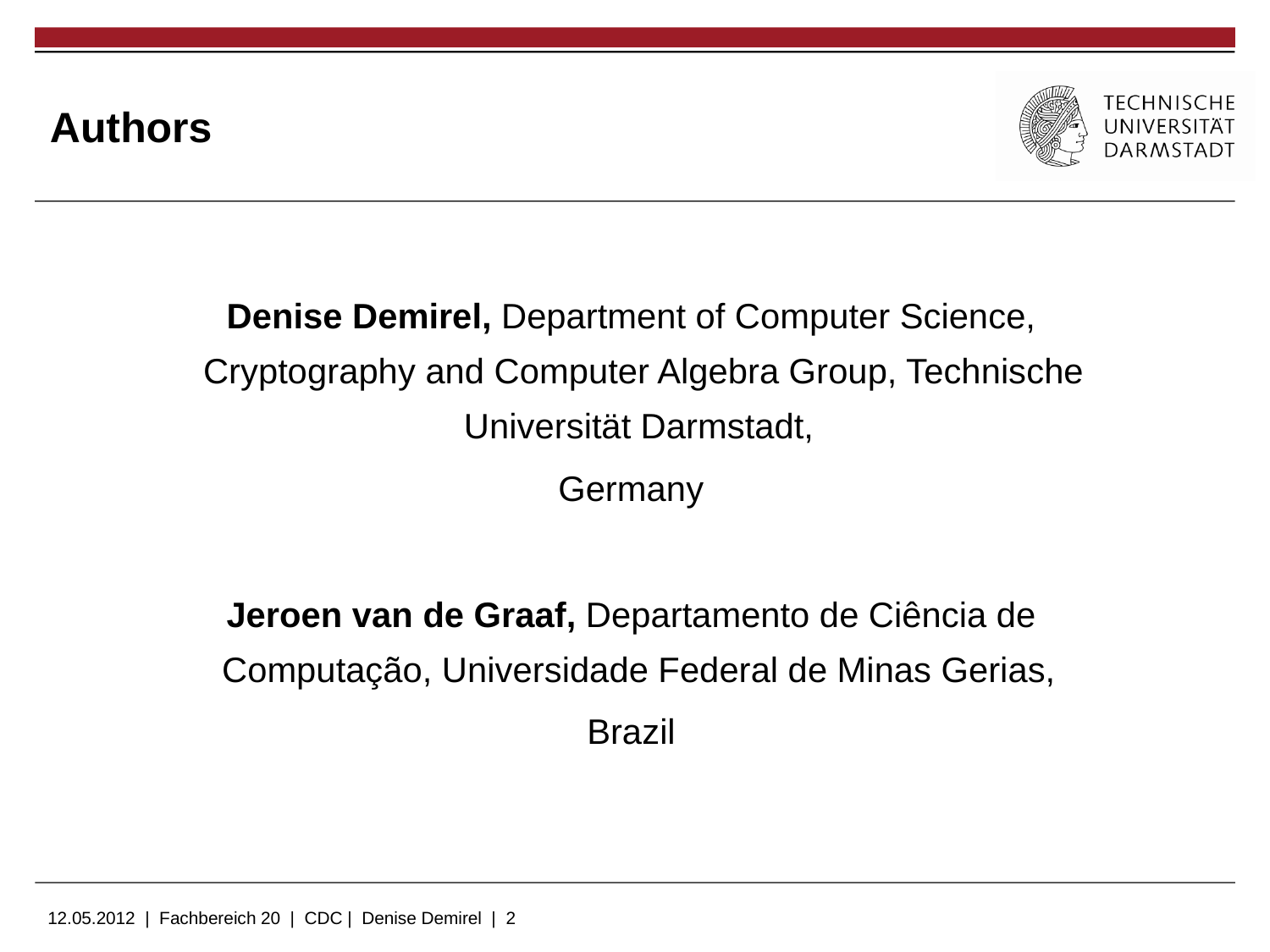

# Authors

Denise Demirel, Department of Computer Science, Cryptography and Computer Algebra Group, Technische Universität Darmstadt,
Germany

Jeroen van de Graaf, Departamento de Ciência de Computação, Universidade Federal de Minas Gerias,
Brazil